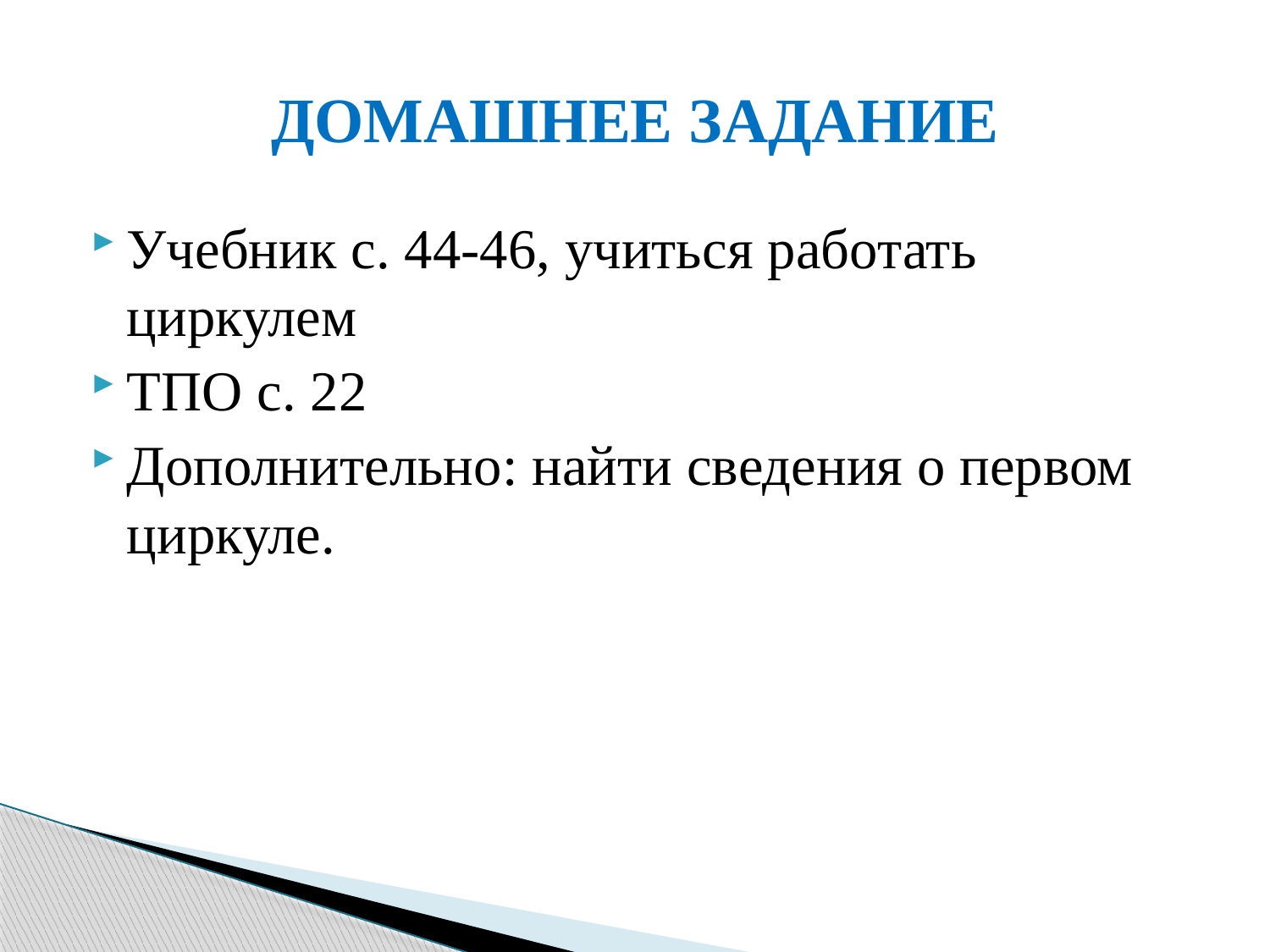

# ДОМАШНЕЕ ЗАДАНИЕ
Учебник с. 44-46, учиться работать циркулем
ТПО с. 22
Дополнительно: найти сведения о первом циркуле.